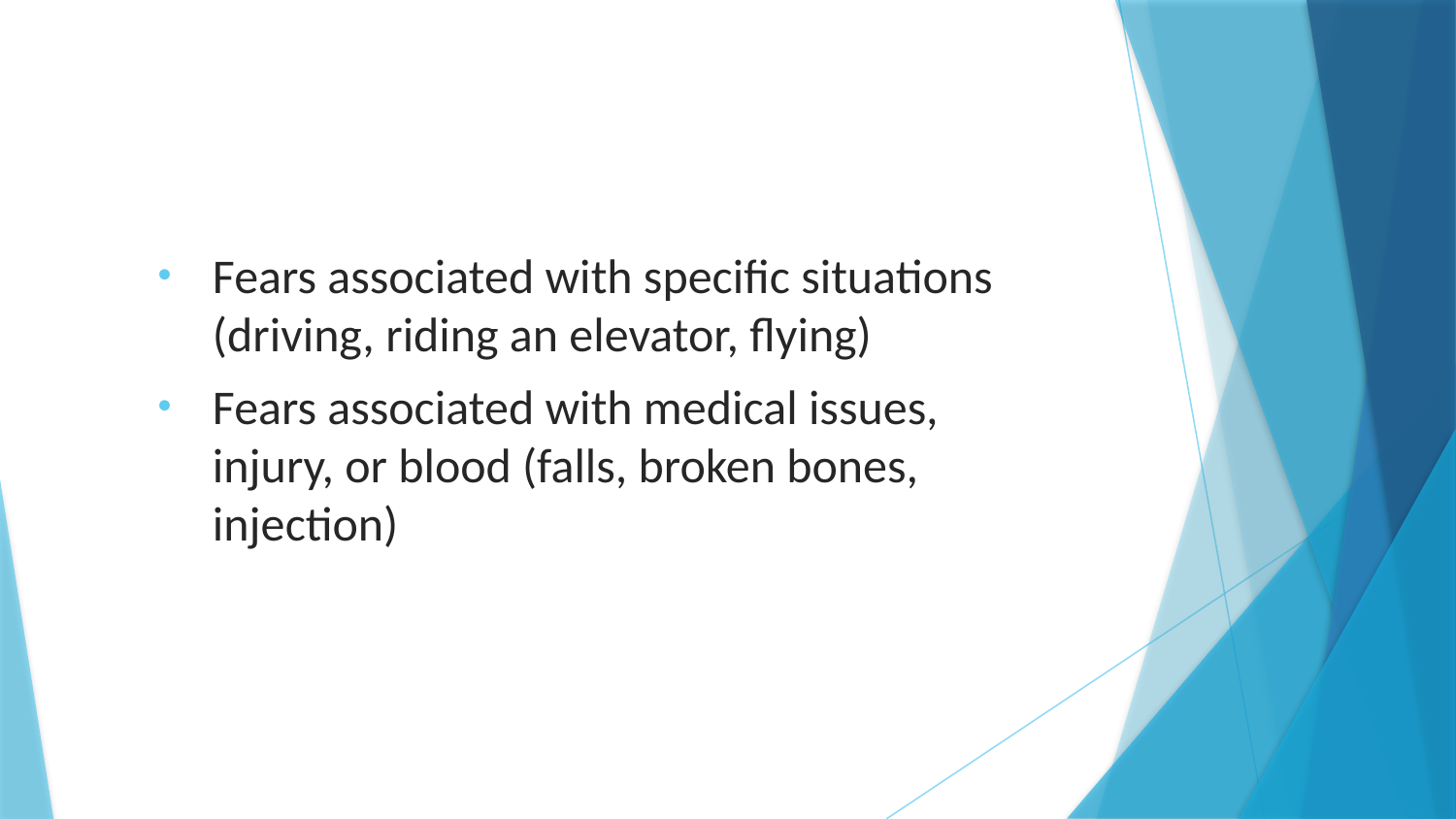

Fears associated with specific situations (driving, riding an elevator, flying)
Fears associated with medical issues, injury, or blood (falls, broken bones, injection)